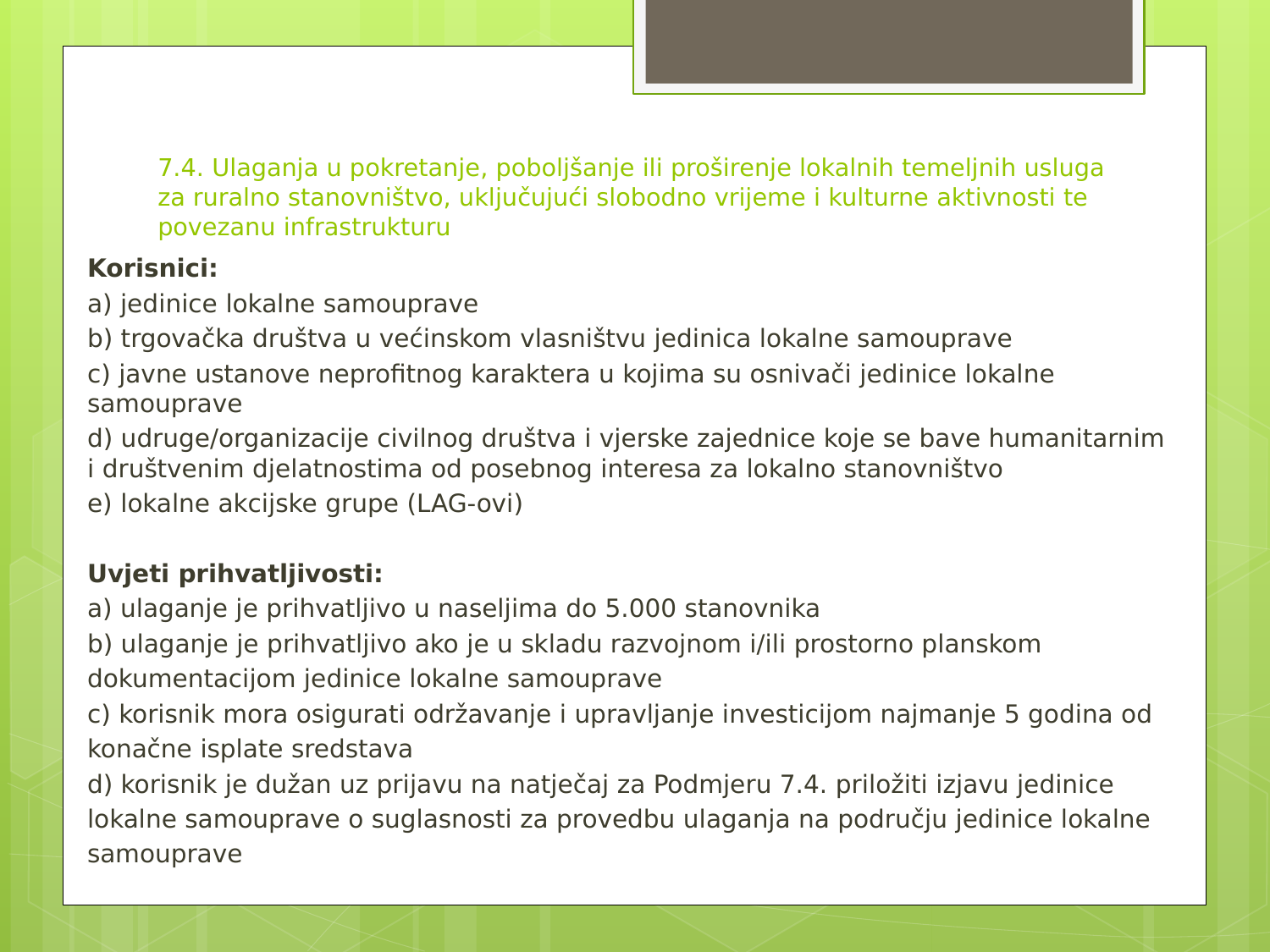

# 7.4. Ulaganja u pokretanje, poboljšanje ili proširenje lokalnih temeljnih usluga za ruralno stanovništvo, uključujući slobodno vrijeme i kulturne aktivnosti te povezanu infrastrukturu
Korisnici:
a) jedinice lokalne samouprave
b) trgovačka društva u većinskom vlasništvu jedinica lokalne samouprave
c) javne ustanove neprofitnog karaktera u kojima su osnivači jedinice lokalne samouprave
d) udruge/organizacije civilnog društva i vjerske zajednice koje se bave humanitarnim i društvenim djelatnostima od posebnog interesa za lokalno stanovništvo
e) lokalne akcijske grupe (LAG-ovi)

Uvjeti prihvatljivosti:
a) ulaganje je prihvatljivo u naseljima do 5.000 stanovnika
b) ulaganje je prihvatljivo ako je u skladu razvojnom i/ili prostorno planskom
dokumentacijom jedinice lokalne samouprave
c) korisnik mora osigurati održavanje i upravljanje investicijom najmanje 5 godina od
konačne isplate sredstava
d) korisnik je dužan uz prijavu na natječaj za Podmjeru 7.4. priložiti izjavu jedinice
lokalne samouprave o suglasnosti za provedbu ulaganja na području jedinice lokalne
samouprave